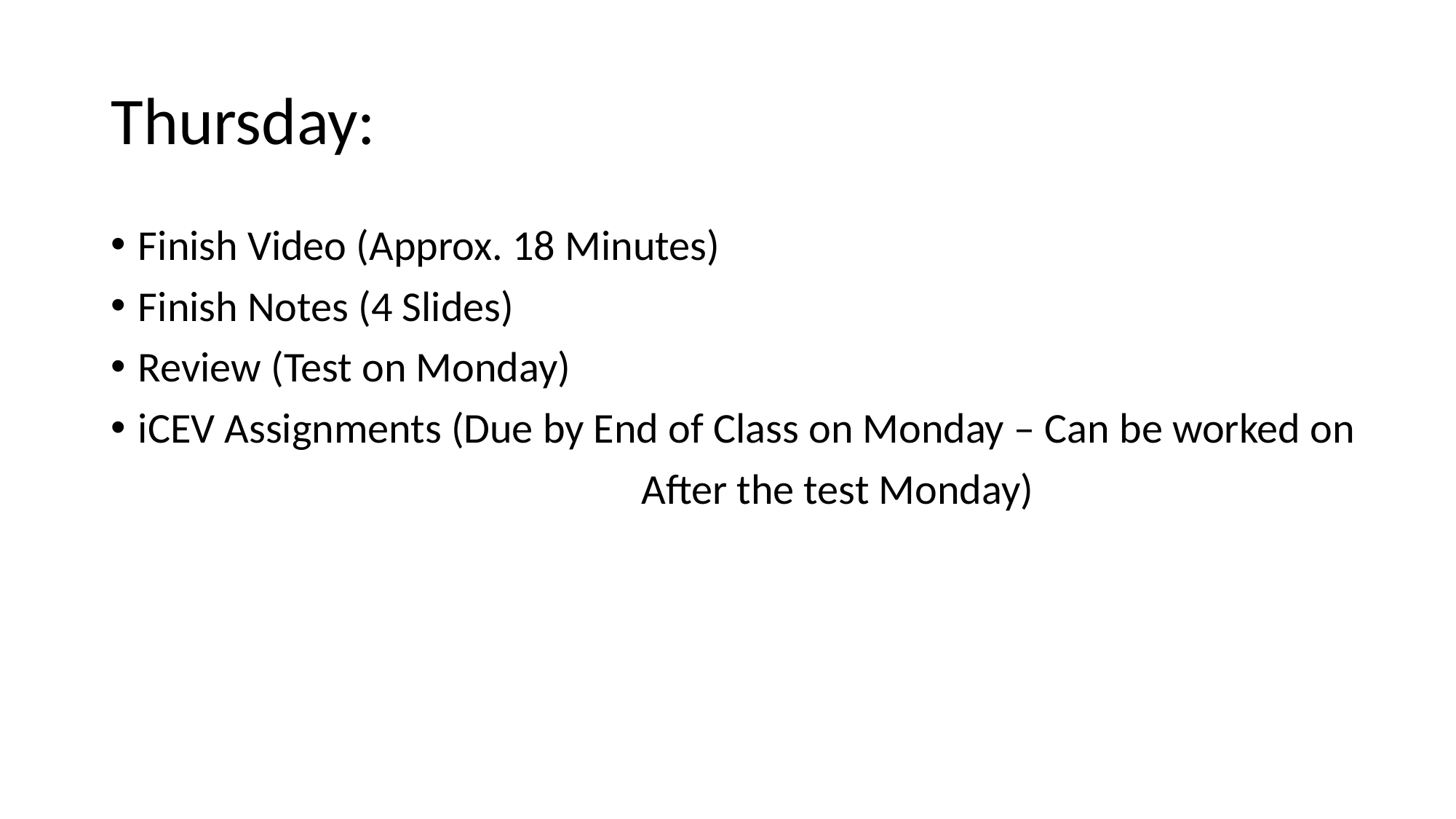

# Thursday:
Finish Video (Approx. 18 Minutes)
Finish Notes (4 Slides)
Review (Test on Monday)
iCEV Assignments (Due by End of Class on Monday – Can be worked on
                                                       After the test Monday)